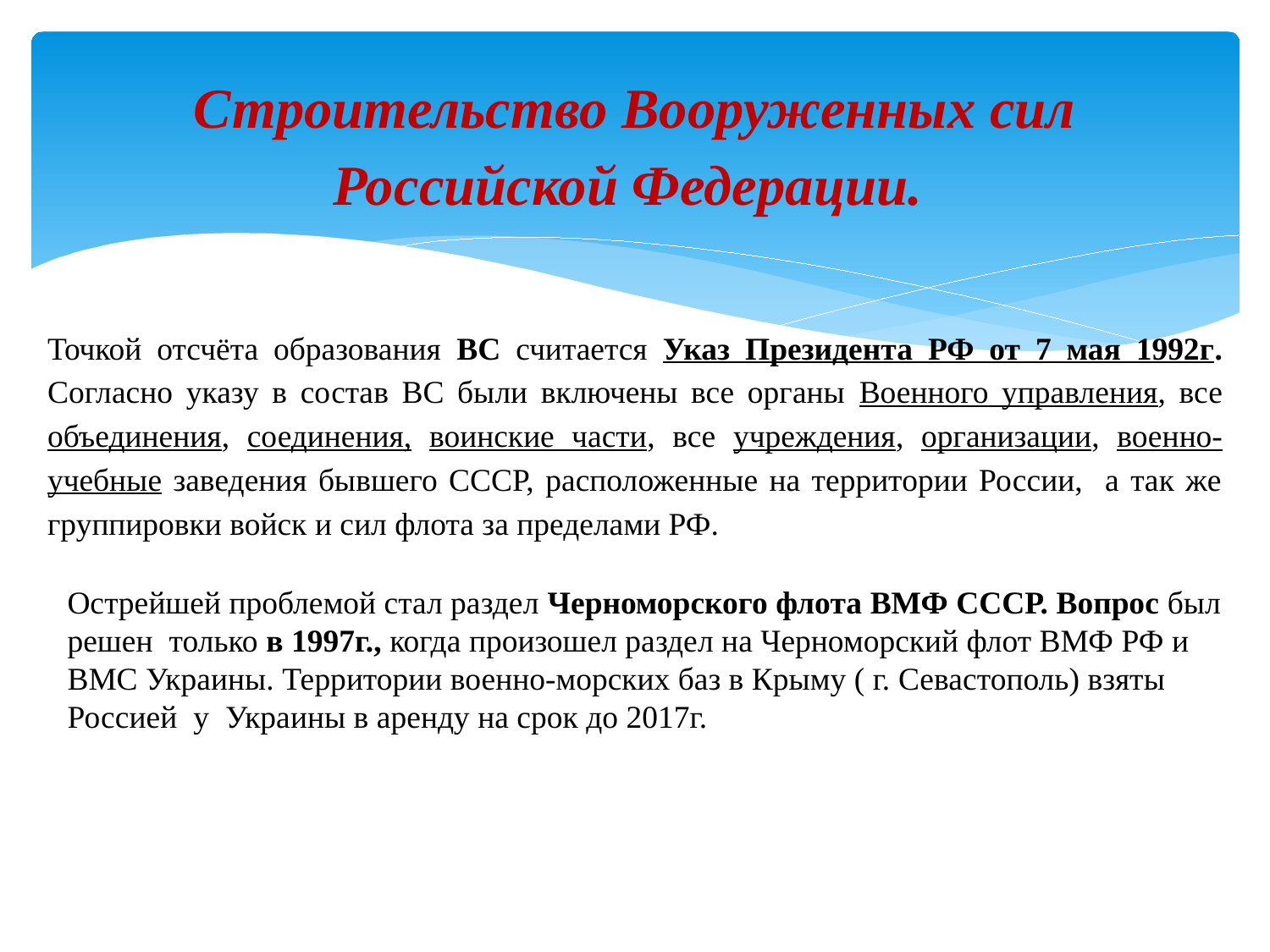

# Строительство Вооруженных сил Российской Федерации.
Точкой отсчёта образования ВС считается Указ Президента РФ от 7 мая 1992г. Согласно указу в состав ВС были включены все органы Военного управления, все объединения, соединения, воинские части, все учреждения, организации, военно-учебные заведения бывшего СССР, расположенные на территории России,  а так же группировки войск и сил флота за пределами РФ.
Острейшей проблемой стал раздел Черноморского флота ВМФ СССР. Вопрос был решен  только в 1997г., когда произошел раздел на Черноморский флот ВМФ РФ и ВМС Украины. Территории военно-морских баз в Крыму ( г. Севастополь) взяты Россией  у  Украины в аренду на срок до 2017г.